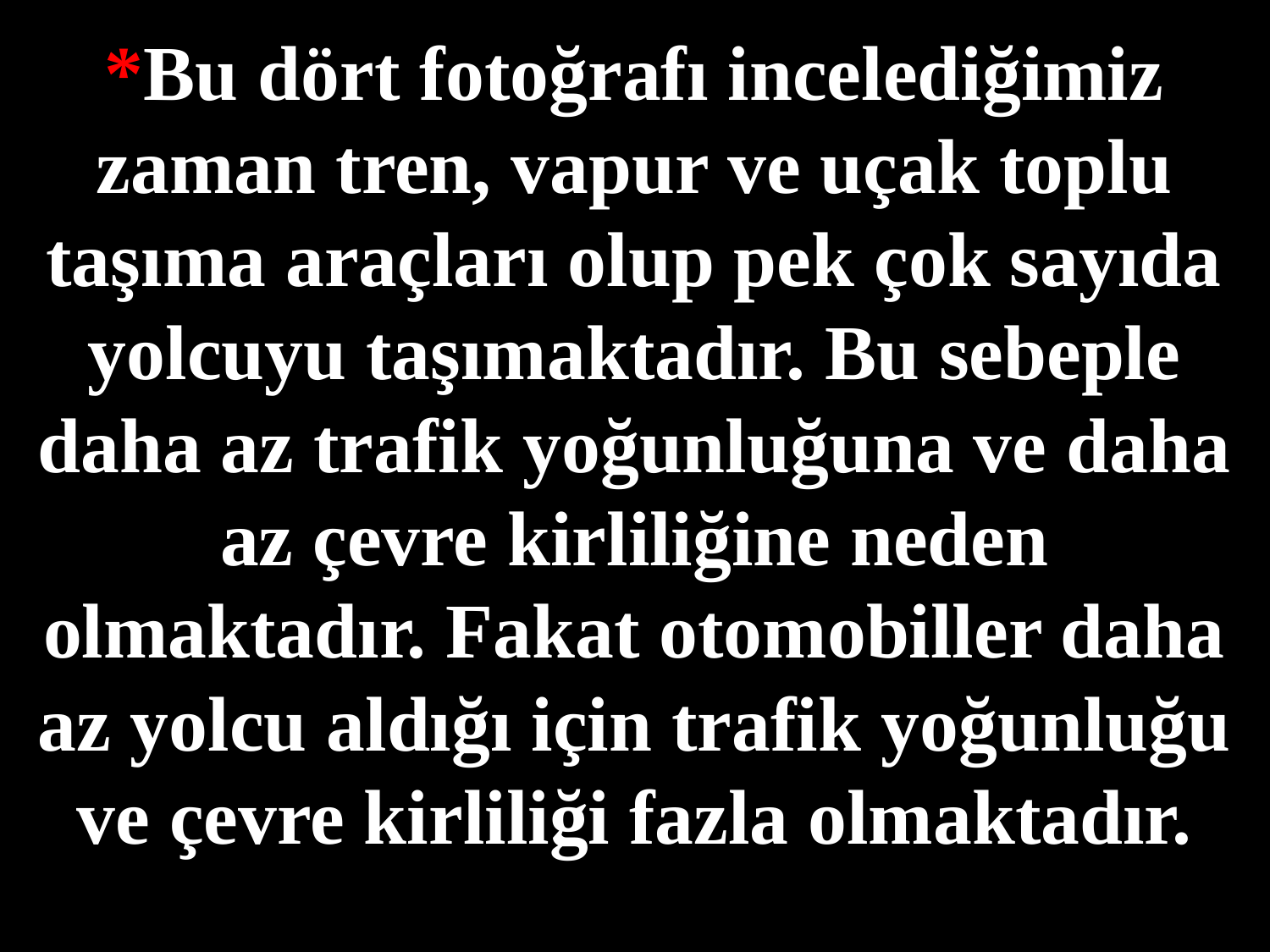

*Bu dört fotoğrafı incelediğimiz zaman tren, vapur ve uçak toplu taşıma araçları olup pek çok sayıda yolcuyu taşımaktadır. Bu sebeple daha az trafik yoğunluğuna ve daha az çevre kirliliğine neden olmaktadır. Fakat otomobiller daha az yolcu aldığı için trafik yoğunluğu ve çevre kirliliği fazla olmaktadır.
#